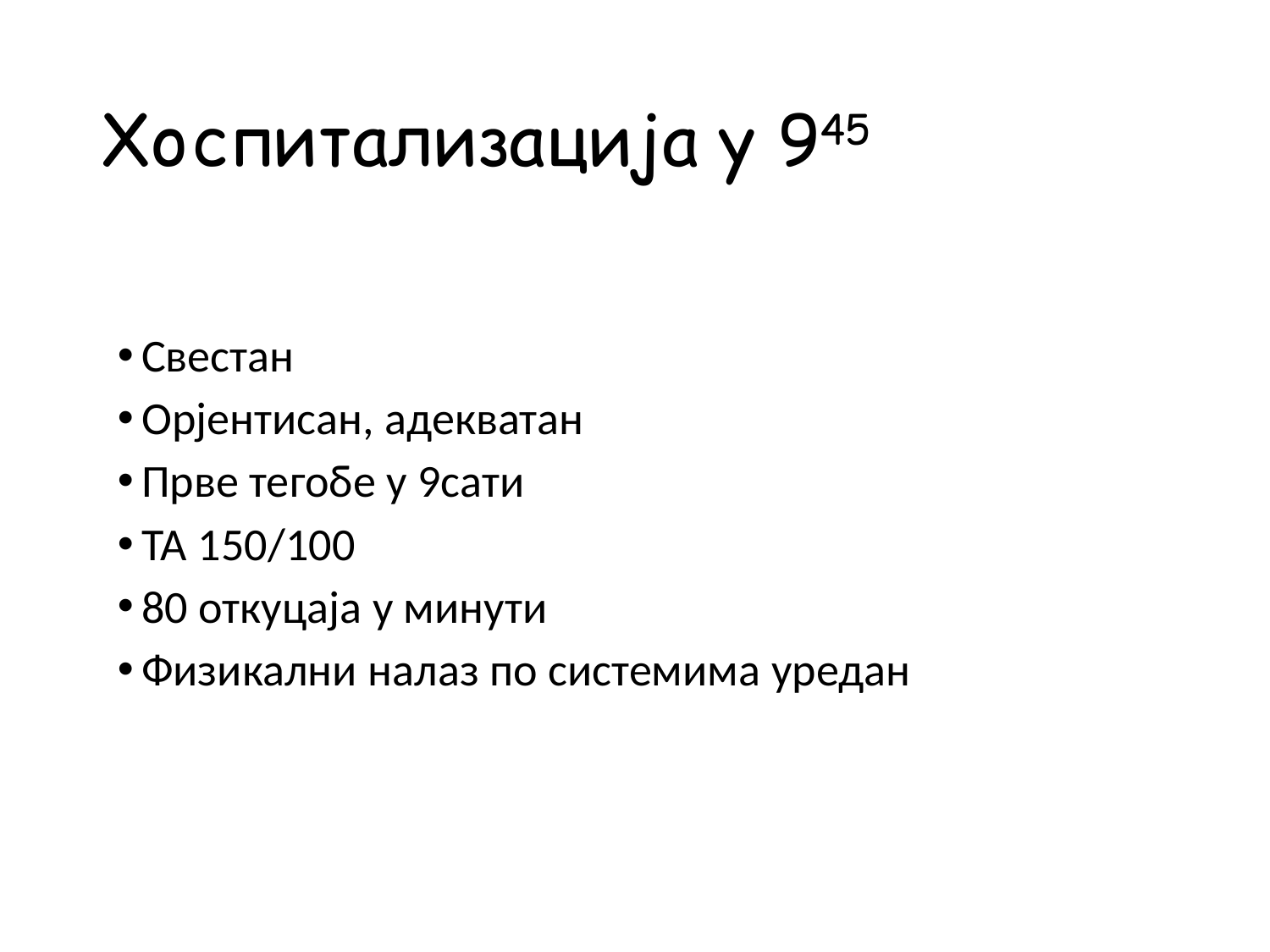

# Хоспитализација у 945
Свестан
Орјентисан, адекватан
Прве тегобе у 9сати
ТА 150/100
80 откуцаја у минути
Физикални налаз по системима уредан